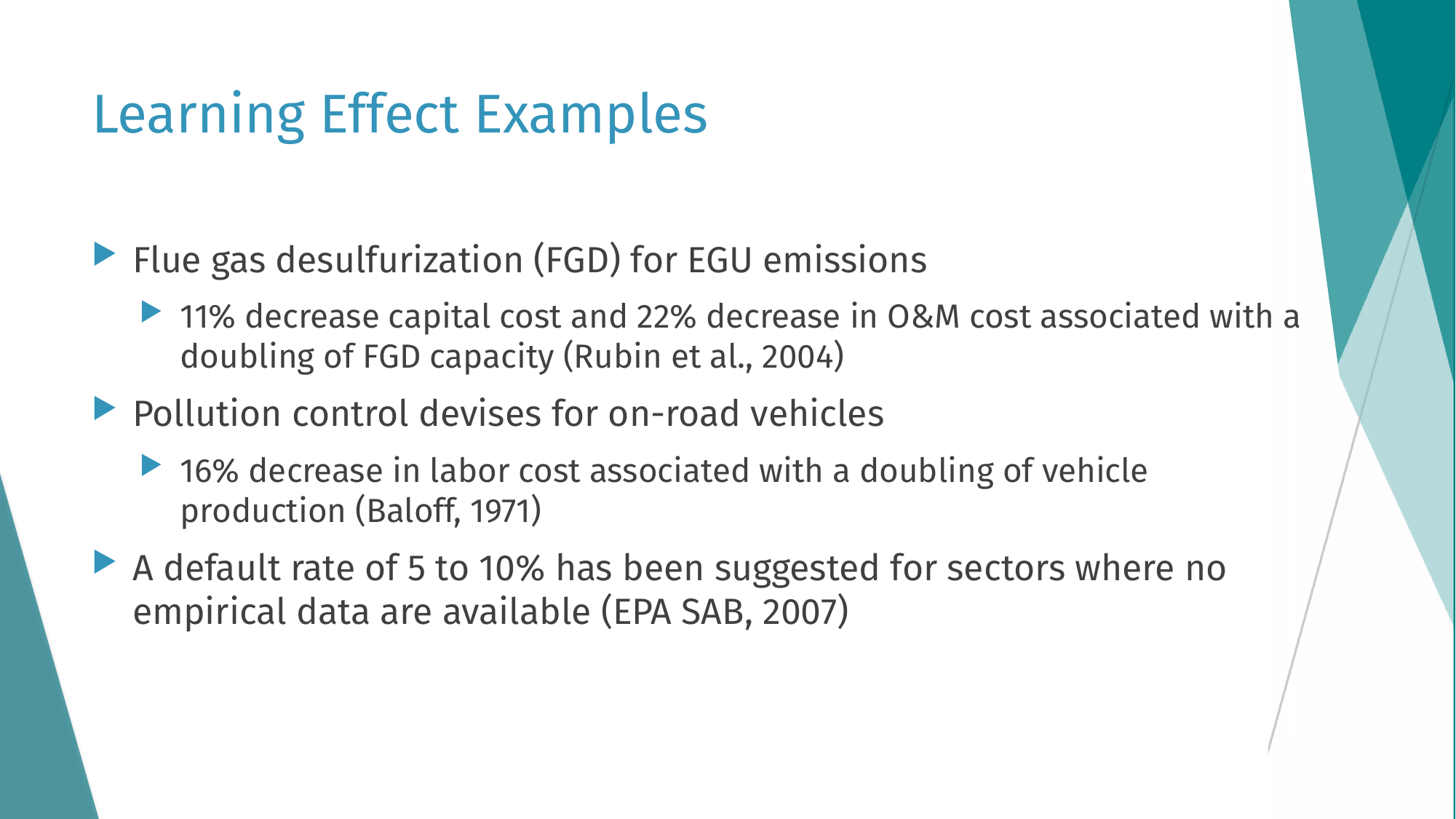

# Learning Effect Examples
Flue gas desulfurization (FGD) for EGU emissions
11% decrease capital cost and 22% decrease in O&M cost associated with a doubling of FGD capacity (Rubin et al., 2004)
Pollution control devises for on-road vehicles
16% decrease in labor cost associated with a doubling of vehicle production (Baloff, 1971)
A default rate of 5 to 10% has been suggested for sectors where no empirical data are available (EPA SAB, 2007)

29